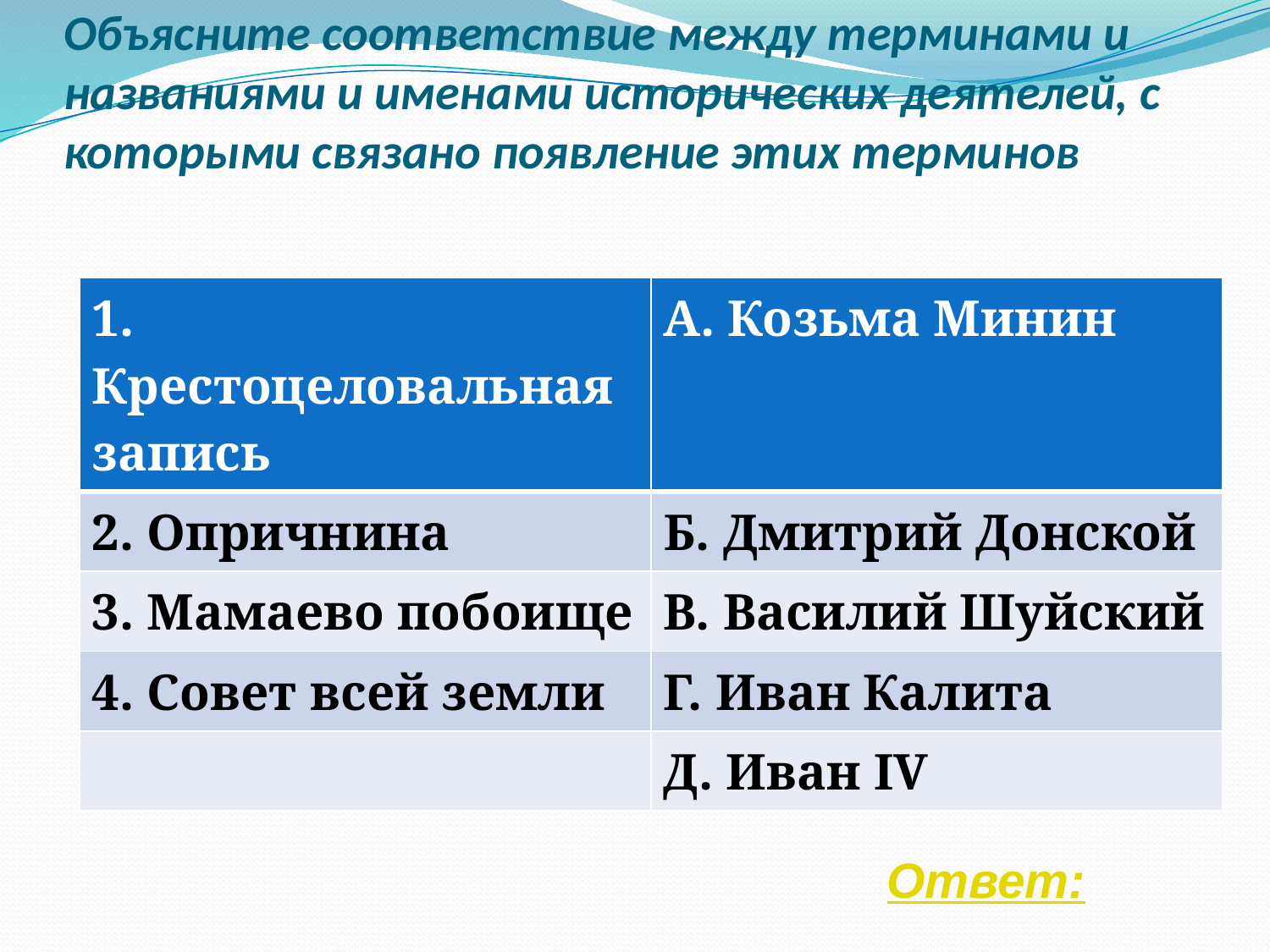

# Объясните соответствие между терминами и названиями и именами исторических деятелей, с которыми связано появление этих терминов
| 1. Крестоцеловальная запись | А. Козьма Минин |
| --- | --- |
| 2. Опричнина | Б. Дмитрий Донской |
| 3. Мамаево побоище | В. Василий Шуйский |
| 4. Совет всей земли | Г. Иван Калита |
|  | Д. Иван IV |
Ответ: